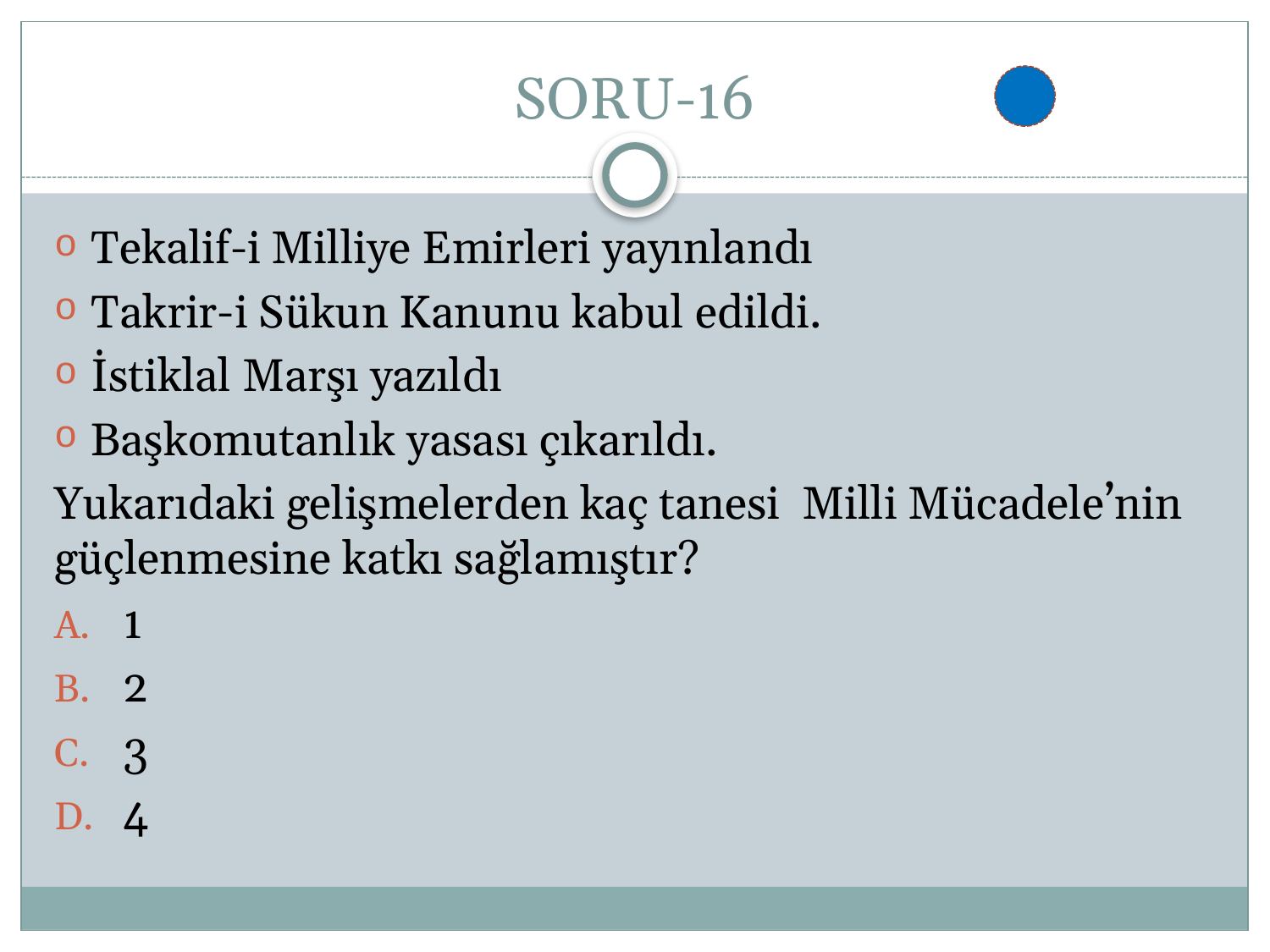

# SORU-16

Tekalif-i Milliye Emirleri yayınlandı
Takrir-i Sükun Kanunu kabul edildi.
İstiklal Marşı yazıldı
Başkomutanlık yasası çıkarıldı.
Yukarıdaki gelişmelerden kaç tanesi  Milli Mücadele’nin güçlenmesine katkı sağlamıştır?
1
2
3
4